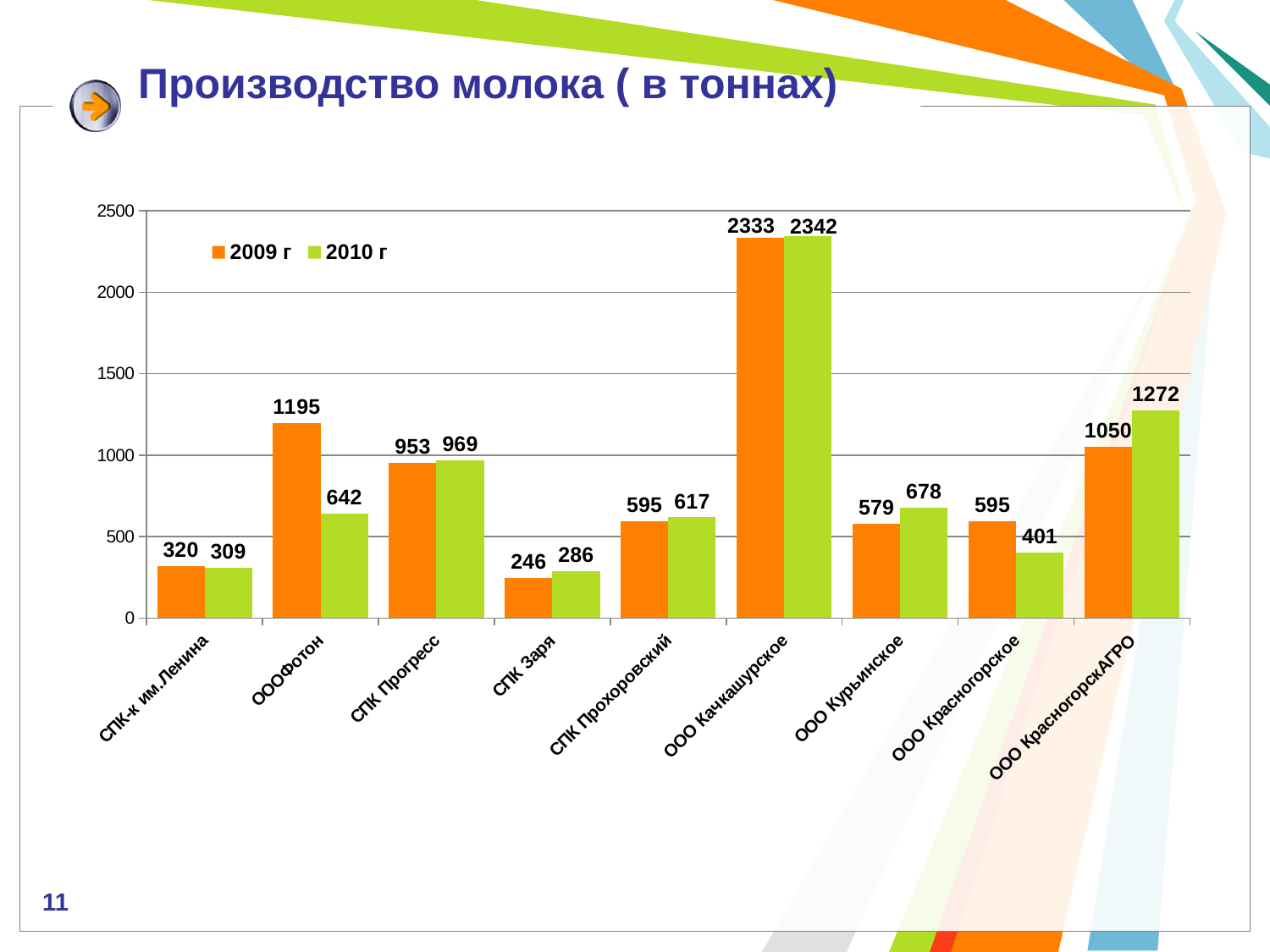

# Производство молока ( в тоннах)

### Chart

| Category | 2009 г | 2010 г |
|---|---|---|
| СПК-к им.Ленина | 319.5 | 308.8 |
| ОООФотон | 1195.1 | 641.6 |
| СПК Прогресс | 952.6 | 968.7 |
| СПК Заря | 246.4 | 286.3999999999997 |
| СПК Прохоровский | 595.3 | 617.3 |
| ООО Качкашурское | 2333.1 | 2342.3 |
| ООО Курьинское | 579.2 | 677.6 |
| ООО Красногорское | 595.2 | 400.5 |
| ООО КрасногорскАГРО | 1050.4 | 1272.0 |
11